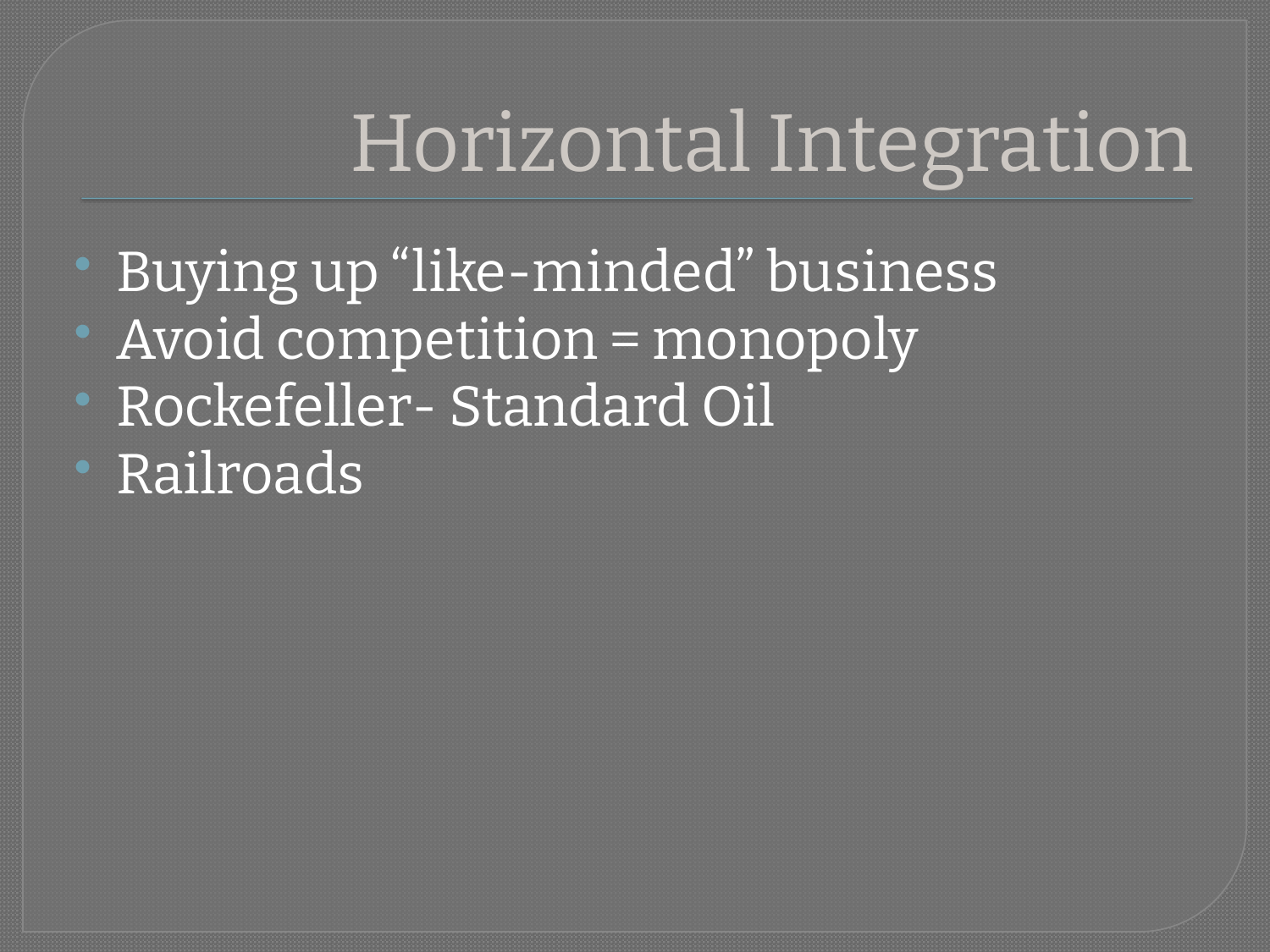

# Horizontal Integration
Buying up “like-minded” business
Avoid competition = monopoly
Rockefeller- Standard Oil
Railroads